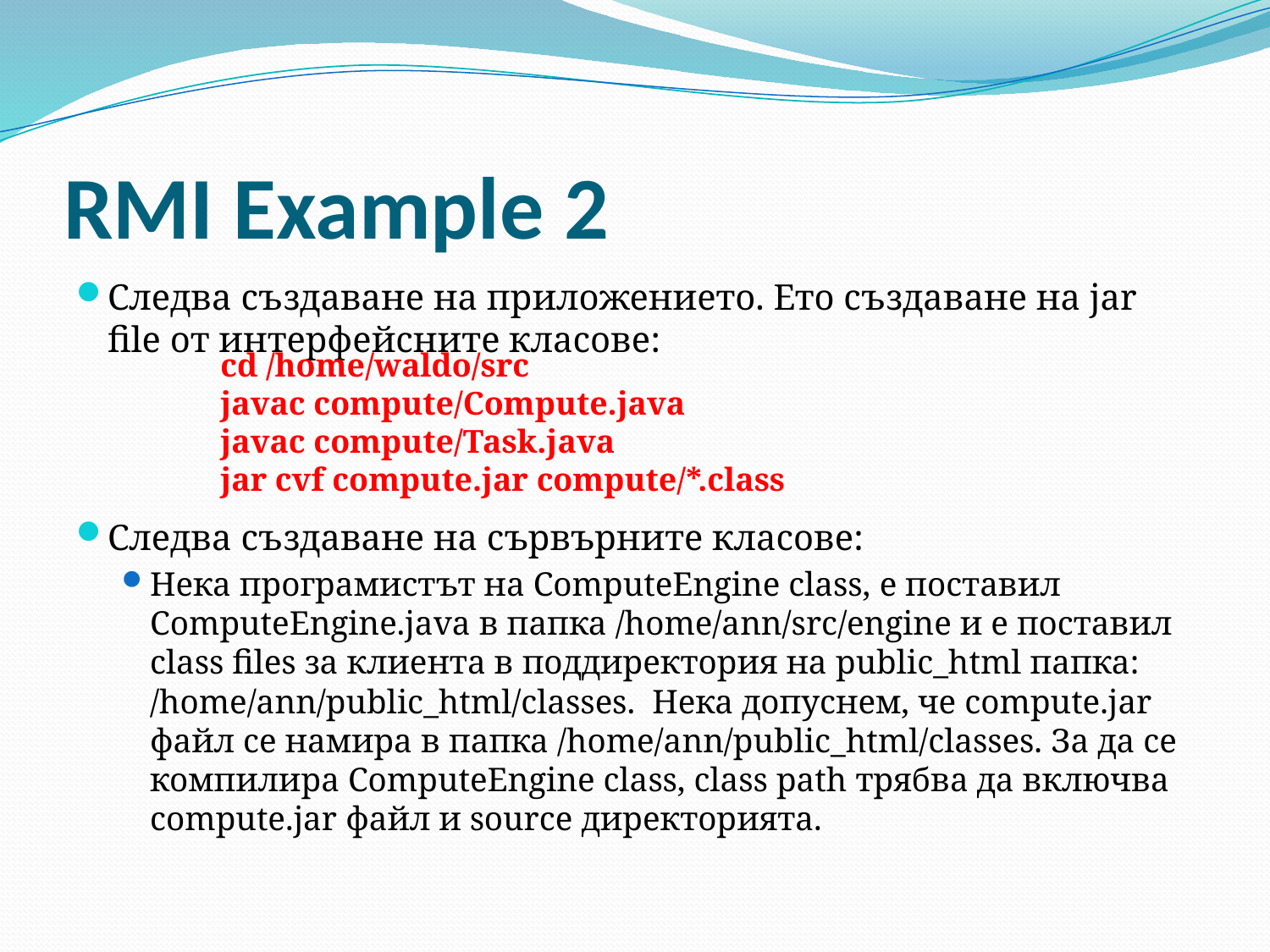

# RMI Example 2
Следва създаване на приложението. Ето създаване на jar file от интерфейсните класове:

Следва създаване на сървърните класове:
Нека програмистът на ComputeEngine class, е поставил ComputeEngine.java в папка /home/ann/src/engine и е поставил class files за клиента в поддиректория на public_html папка: /home/ann/public_html/classes.  Нека допуснем, че compute.jar файл се намира в папка /home/ann/public_html/classes. За да се компилира ComputeEngine class, class path трябва да включва compute.jar файл и source директорията.
    cd /home/waldo/src
    javac compute/Compute.java
    javac compute/Task.java
    jar cvf compute.jar compute/*.class